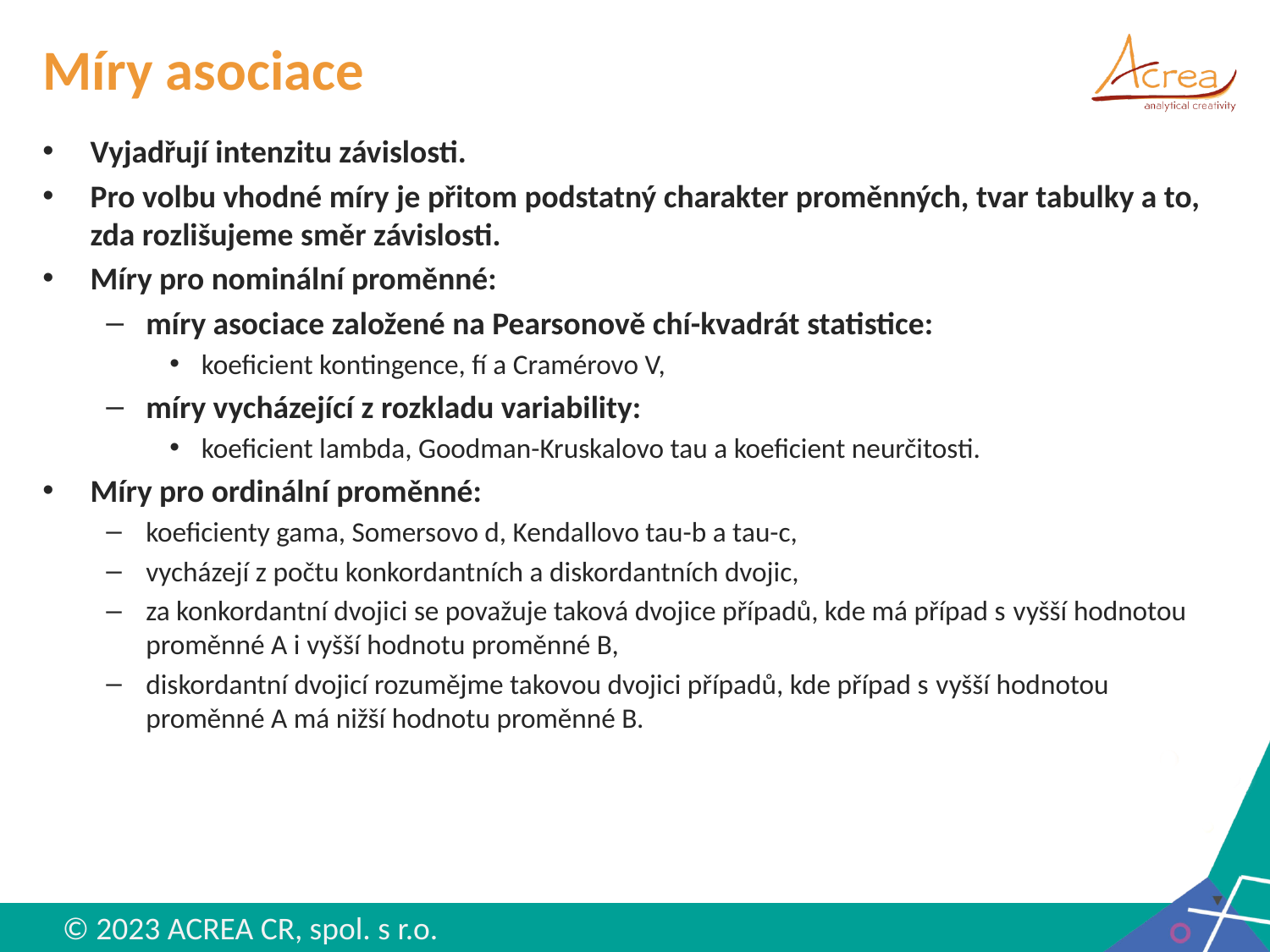

# Míry asociace
Vyjadřují intenzitu závislosti.
Pro volbu vhodné míry je přitom podstatný charakter proměnných, tvar tabulky a to, zda rozlišujeme směr závislosti.
Míry pro nominální proměnné:
míry asociace založené na Pearsonově chí-kvadrát statistice:
koeficient kontingence, fí a Cramérovo V,
míry vycházející z rozkladu variability:
koeficient lambda, Goodman-Kruskalovo tau a koeficient neurčitosti.
Míry pro ordinální proměnné:
koeficienty gama, Somersovo d, Kendallovo tau-b a tau-c,
vycházejí z počtu konkordantních a diskordantních dvojic,
za konkordantní dvojici se považuje taková dvojice případů, kde má případ s vyšší hodnotou proměnné A i vyšší hodnotu proměnné B,
diskordantní dvojicí rozumějme takovou dvojici případů, kde případ s vyšší hodnotou proměnné A má nižší hodnotu proměnné B.